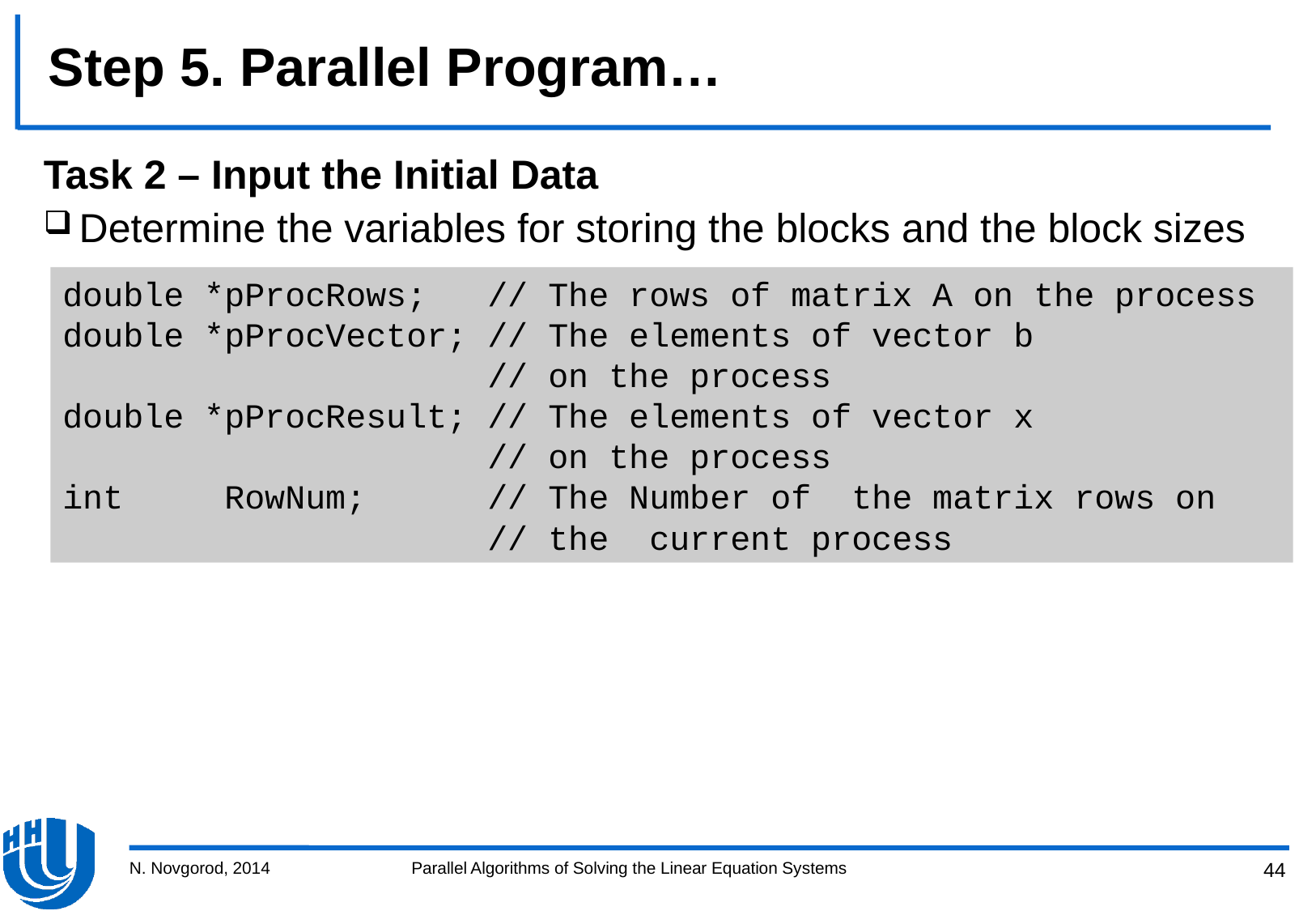

# Step 5. Parallel Program…
Task 2 – Input the Initial Data
Determine the variables for storing the blocks and the block sizes

double *pProcRows;   // The rows of matrix A on the process
double *pProcVector; // The elements of vector b
                     // on the process
double *pProcResult; // The elements of vector x
                     // on the process
int     RowNum;      // The Number of  the matrix rows on
                     // the  current process
N. Novgorod, 2014
Parallel Algorithms of Solving the Linear Equation Systems
44